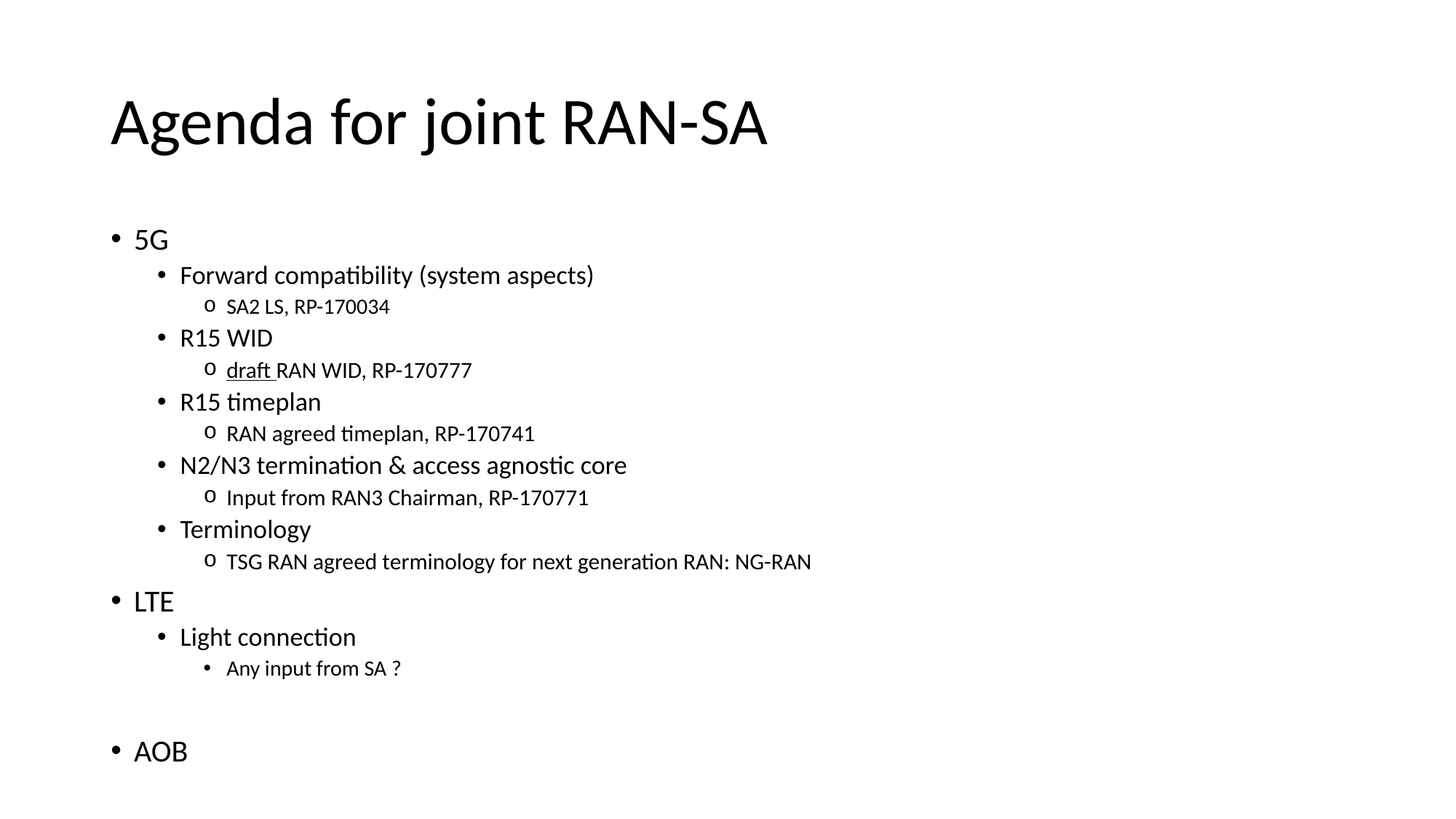

# Agenda for joint RAN-SA
5G
Forward compatibility (system aspects)
SA2 LS, RP-170034
R15 WID
draft RAN WID, RP-170777
R15 timeplan
RAN agreed timeplan, RP-170741
N2/N3 termination & access agnostic core
Input from RAN3 Chairman, RP-170771
Terminology
TSG RAN agreed terminology for next generation RAN: NG-RAN
LTE
Light connection
Any input from SA ?

AOB